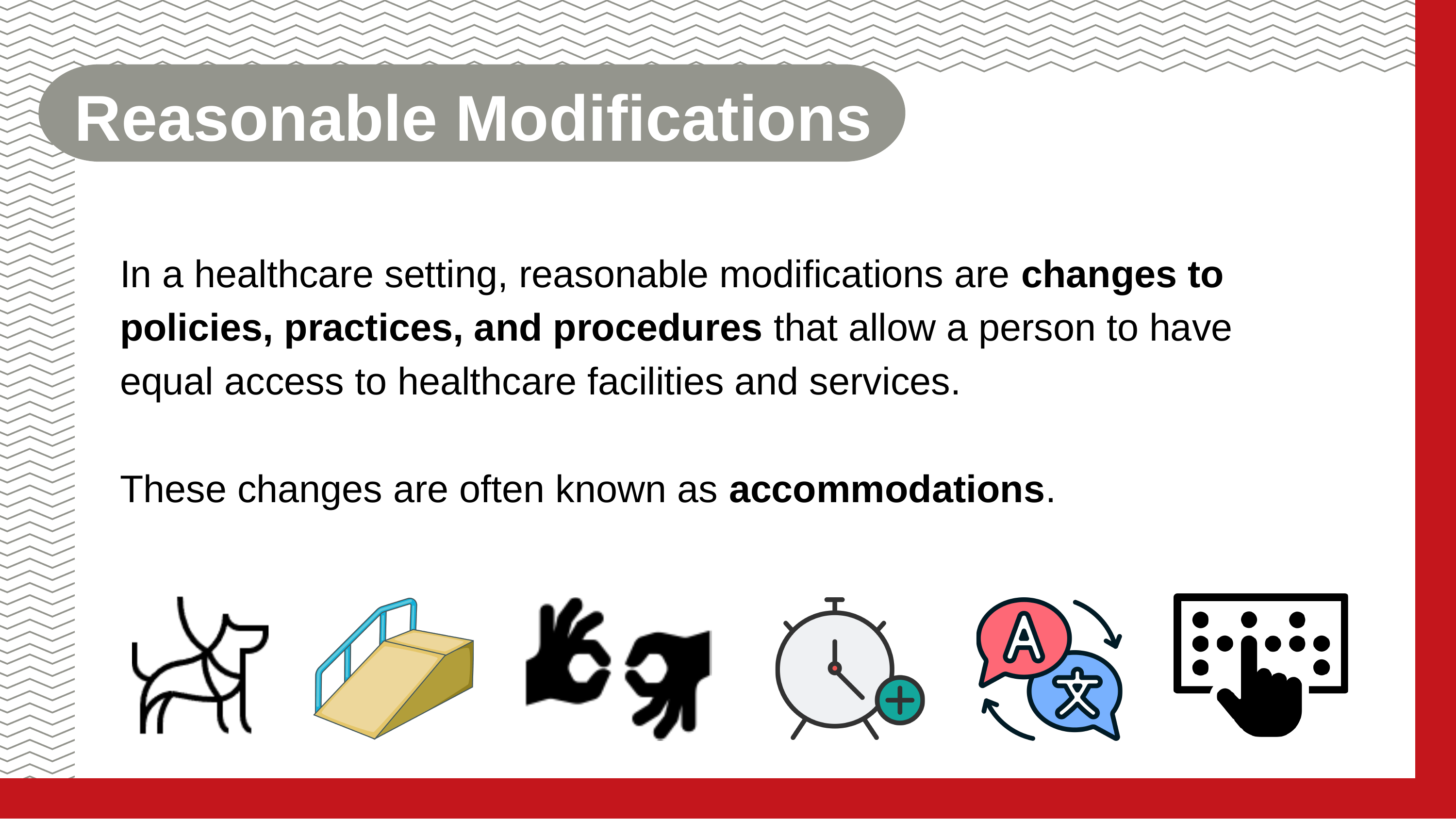

Reasonable Modifications

In a healthcare setting, reasonable modifications are changes to policies, practices, and procedures that allow a person to have equal access to healthcare facilities and services.

These changes are often known as accommodations.